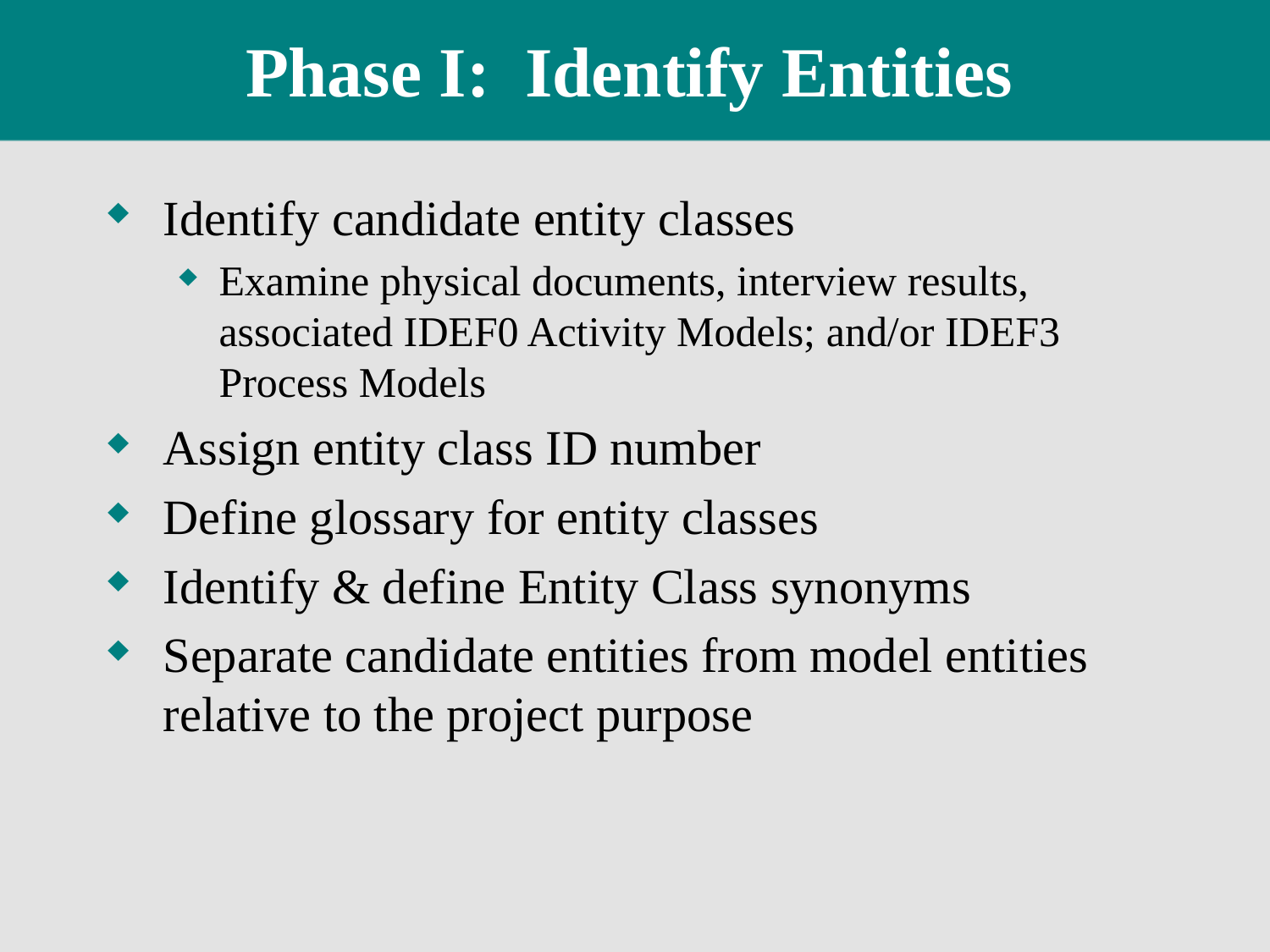

# Phase I:  Identify Entities
Identify candidate entity classes
Examine physical documents, interview results, associated IDEF0 Activity Models; and/or IDEF3 Process Models
Assign entity class ID number
Define glossary for entity classes
Identify & define Entity Class synonyms
Separate candidate entities from model entities  relative to the project purpose